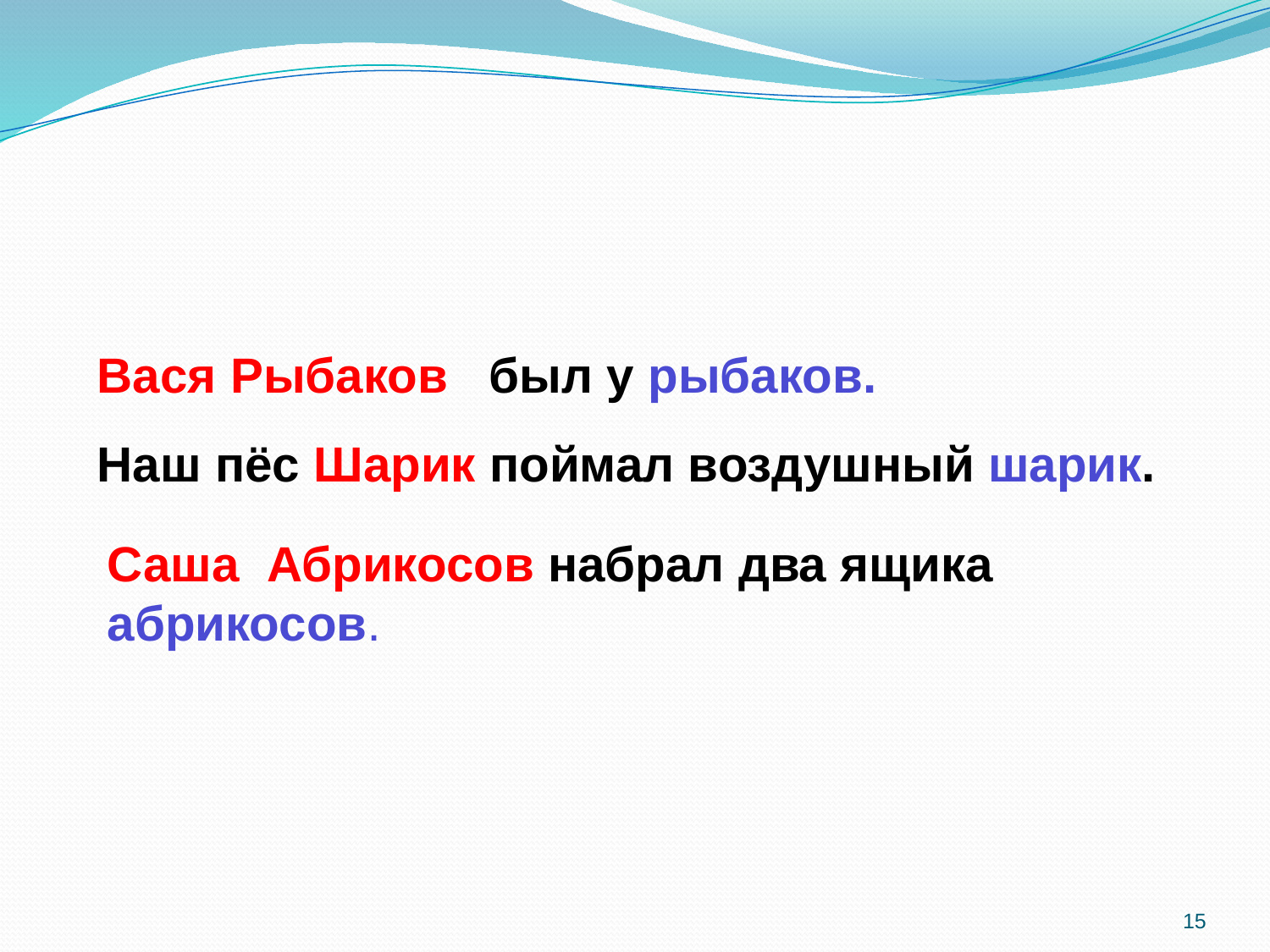

#

Вася Рыбаков   был у рыбаков.
Наш пёс Шарик поймал воздушный шарик.
Саша  Абрикосов набрал два ящика абрикосов.
15